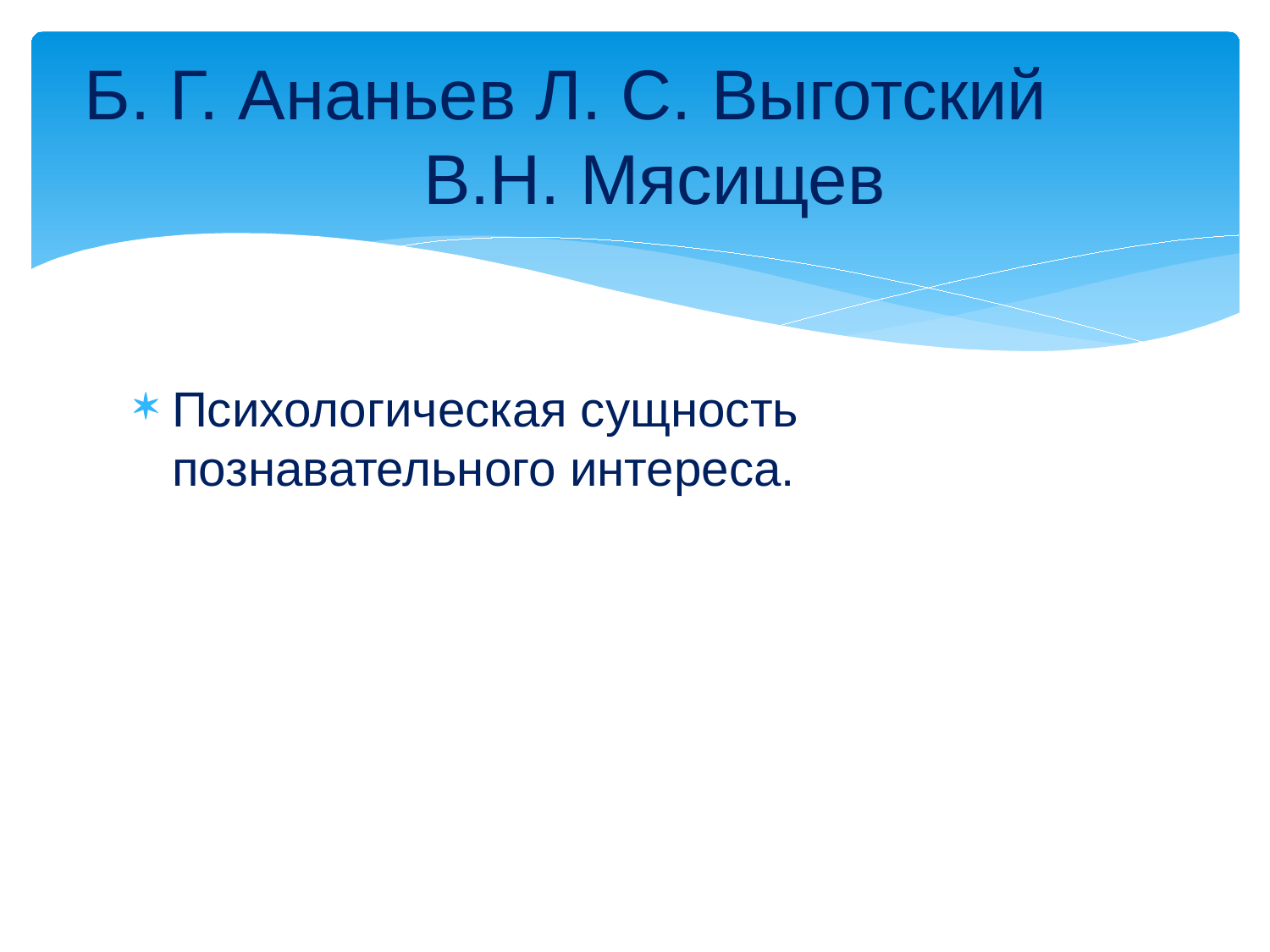

# Б. Г. Ананьев Л. С. Выготский          В.Н. Мясищев
Психологическая сущность познавательного интереса.